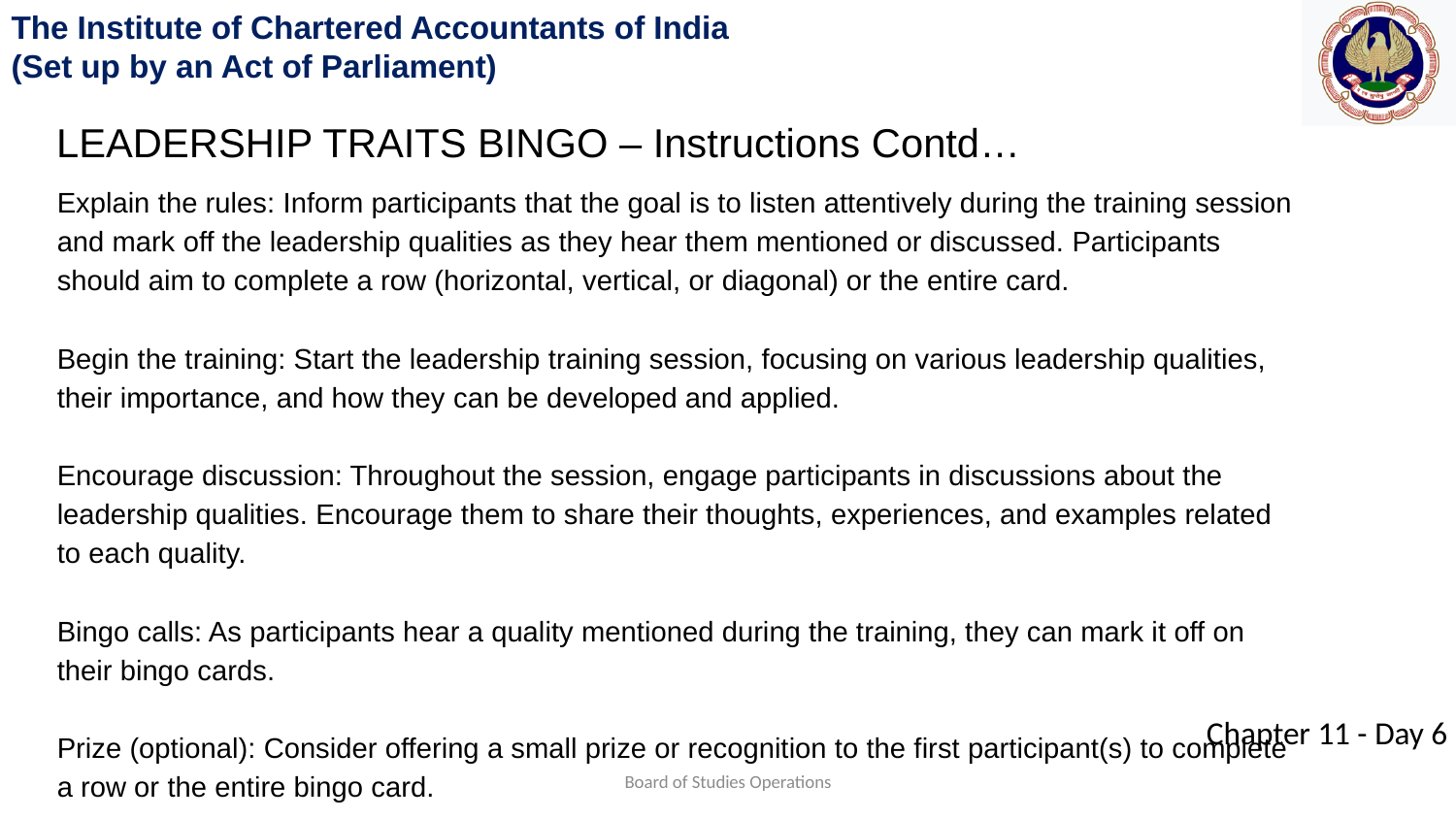

LEADERSHIP TRAITS BINGO – Instructions Contd…
Explain the rules: Inform participants that the goal is to listen attentively during the training session and mark off the leadership qualities as they hear them mentioned or discussed. Participants should aim to complete a row (horizontal, vertical, or diagonal) or the entire card.

Begin the training: Start the leadership training session, focusing on various leadership qualities, their importance, and how they can be developed and applied.

Encourage discussion: Throughout the session, engage participants in discussions about the leadership qualities. Encourage them to share their thoughts, experiences, and examples related to each quality.

Bingo calls: As participants hear a quality mentioned during the training, they can mark it off on their bingo cards.

Prize (optional): Consider offering a small prize or recognition to the first participant(s) to complete a row or the entire bingo card.

Board of Studies Operations